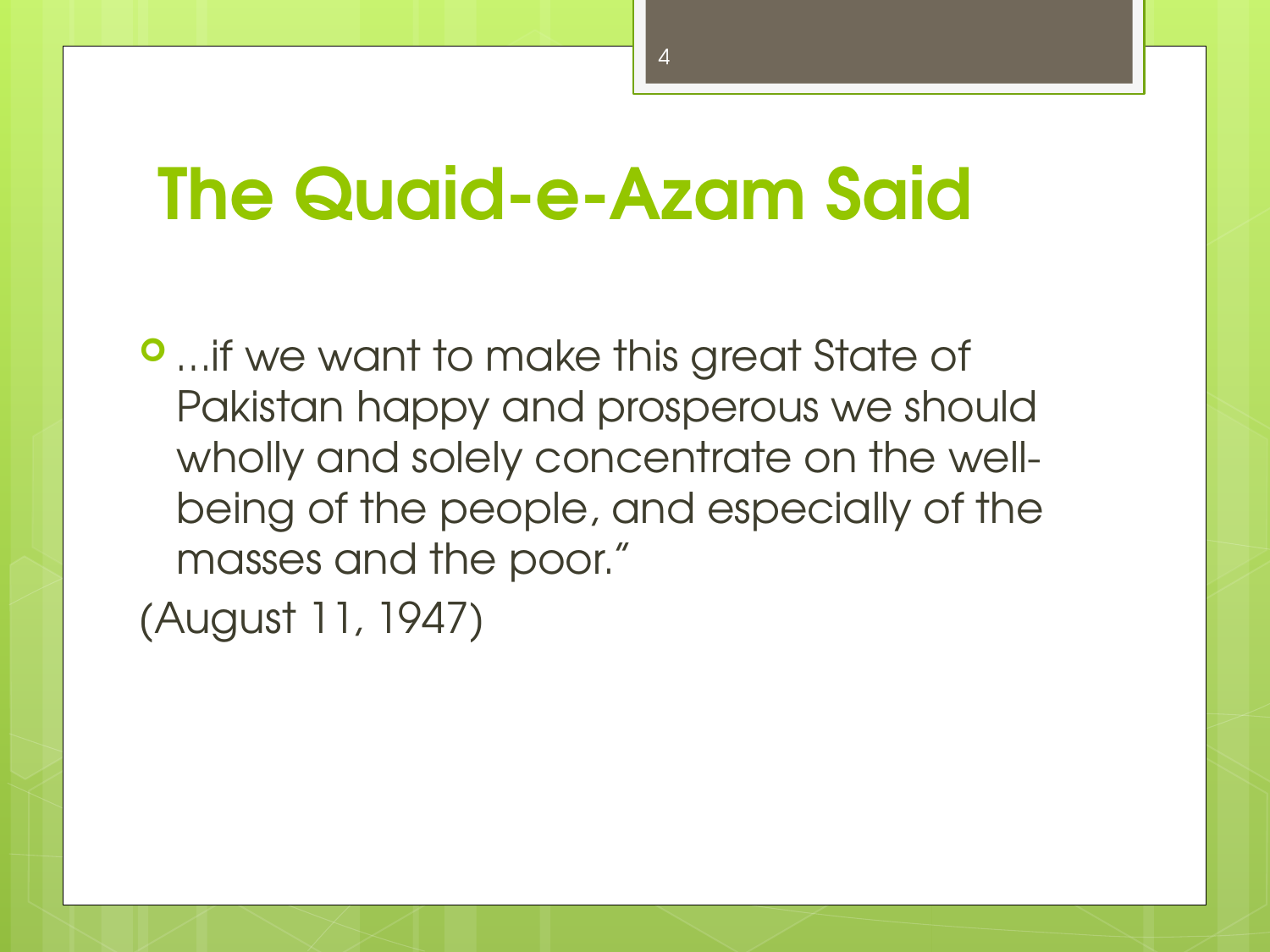

4
# The Quaid-e-Azam Said
…if we want to make this great State of
Pakistan happy and prosperous we should wholly and solely concentrate on the well-being of the people, and especially of the
masses and the poor.”
(August 11, 1947)